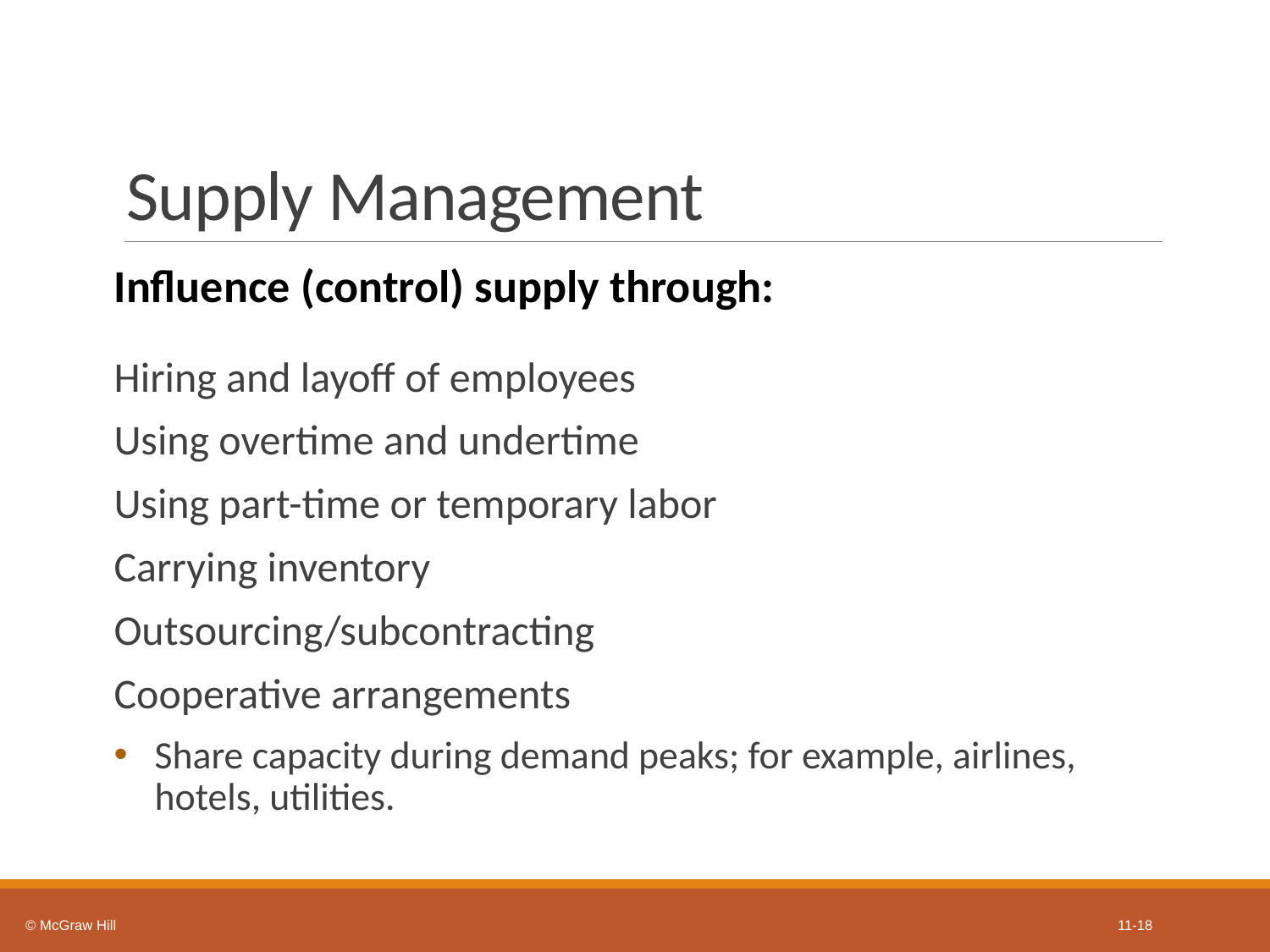

# Supply Management
Influence (control) supply through:
Hiring and layoff of employees
Using overtime and undertime
Using part-time or temporary labor
Carrying inventory
Outsourcing/subcontracting
Cooperative arrangements
Share capacity during demand peaks; for example, airlines, hotels, utilities.